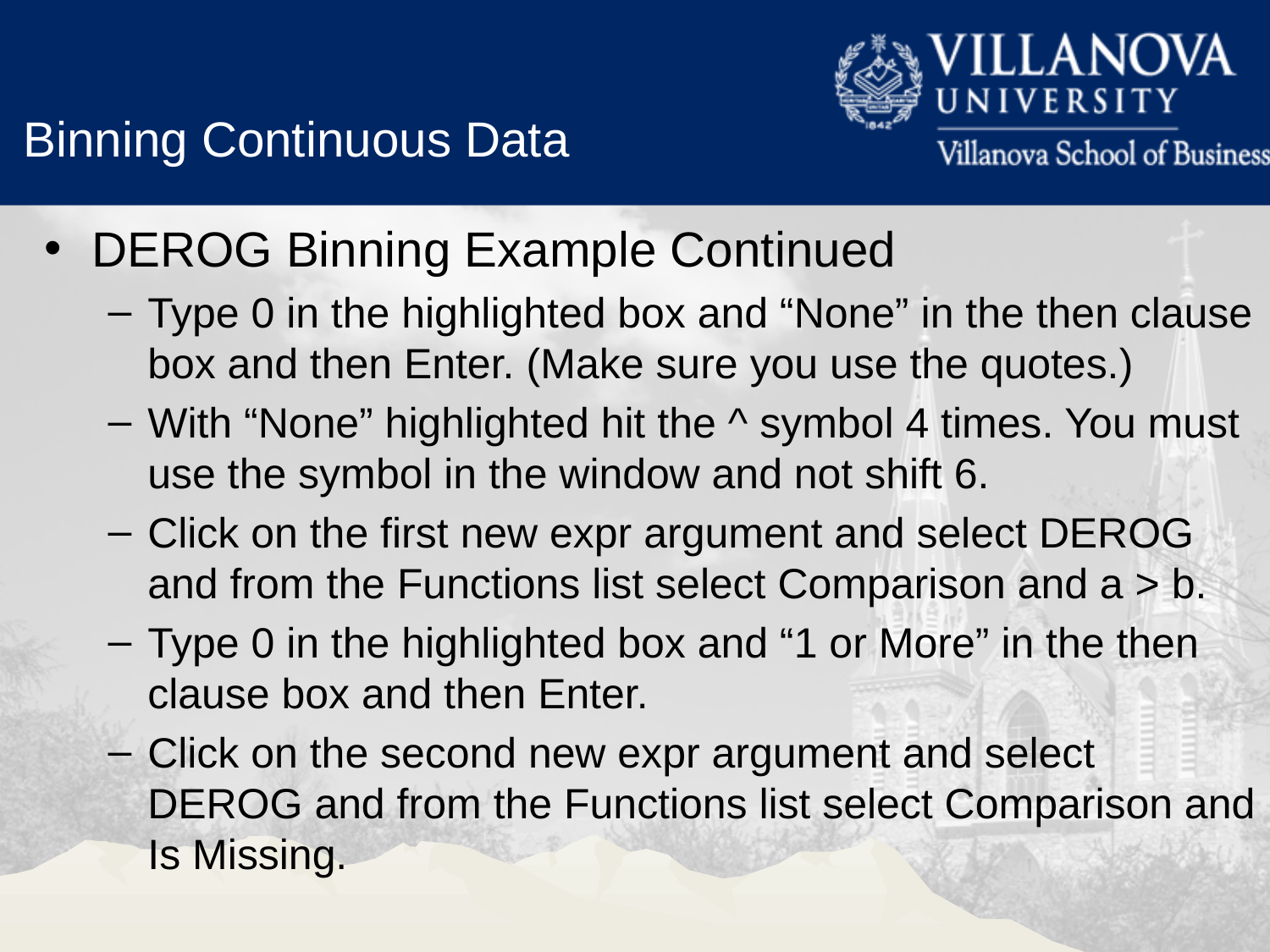

Binning Continuous Data
DEROG Binning Example Continued
Type 0 in the highlighted box and “None” in the then clause box and then Enter. (Make sure you use the quotes.)
With “None” highlighted hit the ^ symbol 4 times. You must use the symbol in the window and not shift 6.
Click on the first new expr argument and select DEROG and from the Functions list select Comparison and a > b.
Type 0 in the highlighted box and “1 or More” in the then clause box and then Enter.
Click on the second new expr argument and select DEROG and from the Functions list select Comparison and Is Missing.